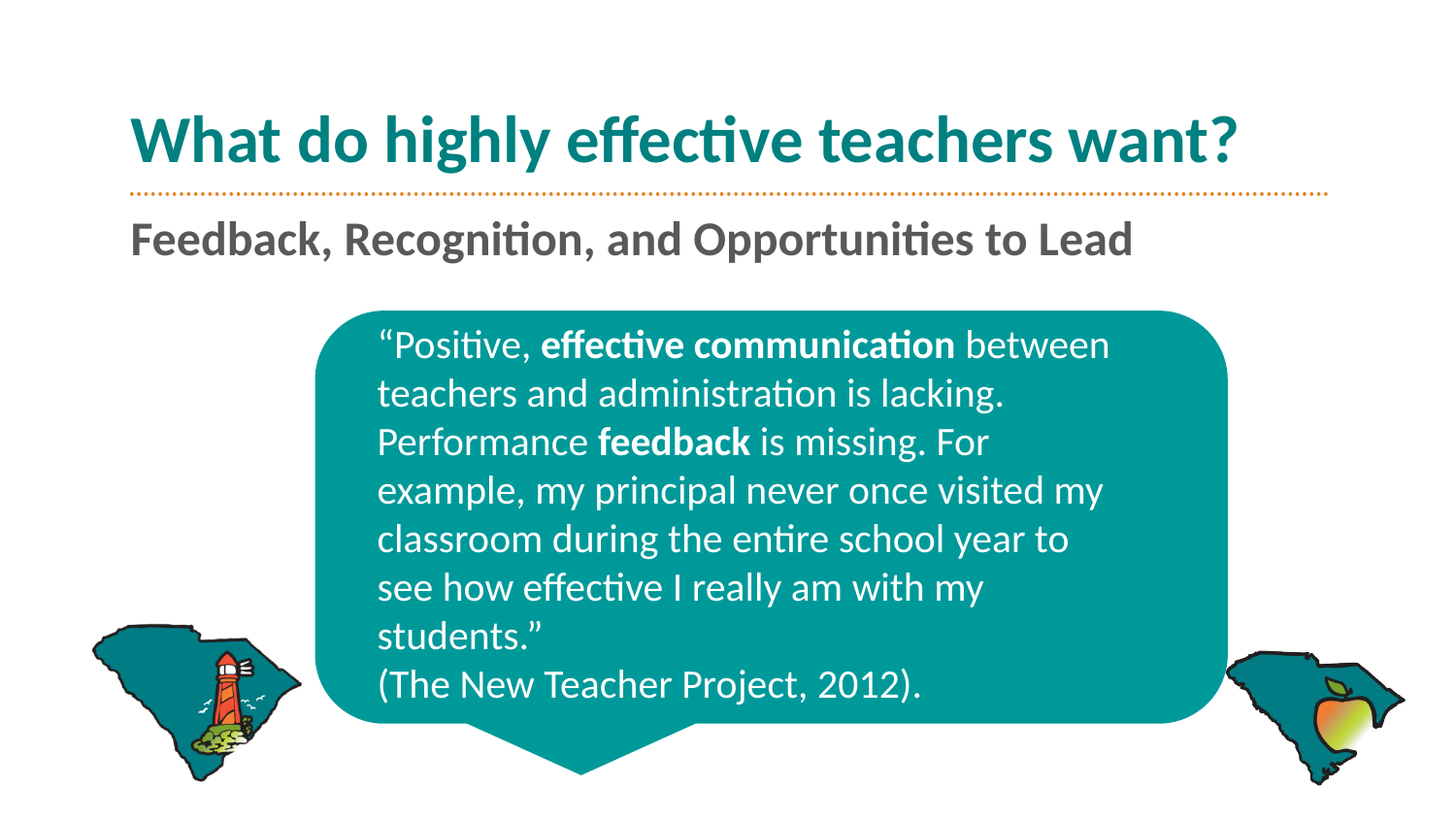

# What do highly effective teachers want?
Feedback, Recognition, and Opportunities to Lead

“Positive, effective communication between teachers and administration is lacking. Performance feedback is missing. For example, my principal never once visited my classroom during the entire school year to see how effective I really am with my students.”
(The New Teacher Project, 2012).